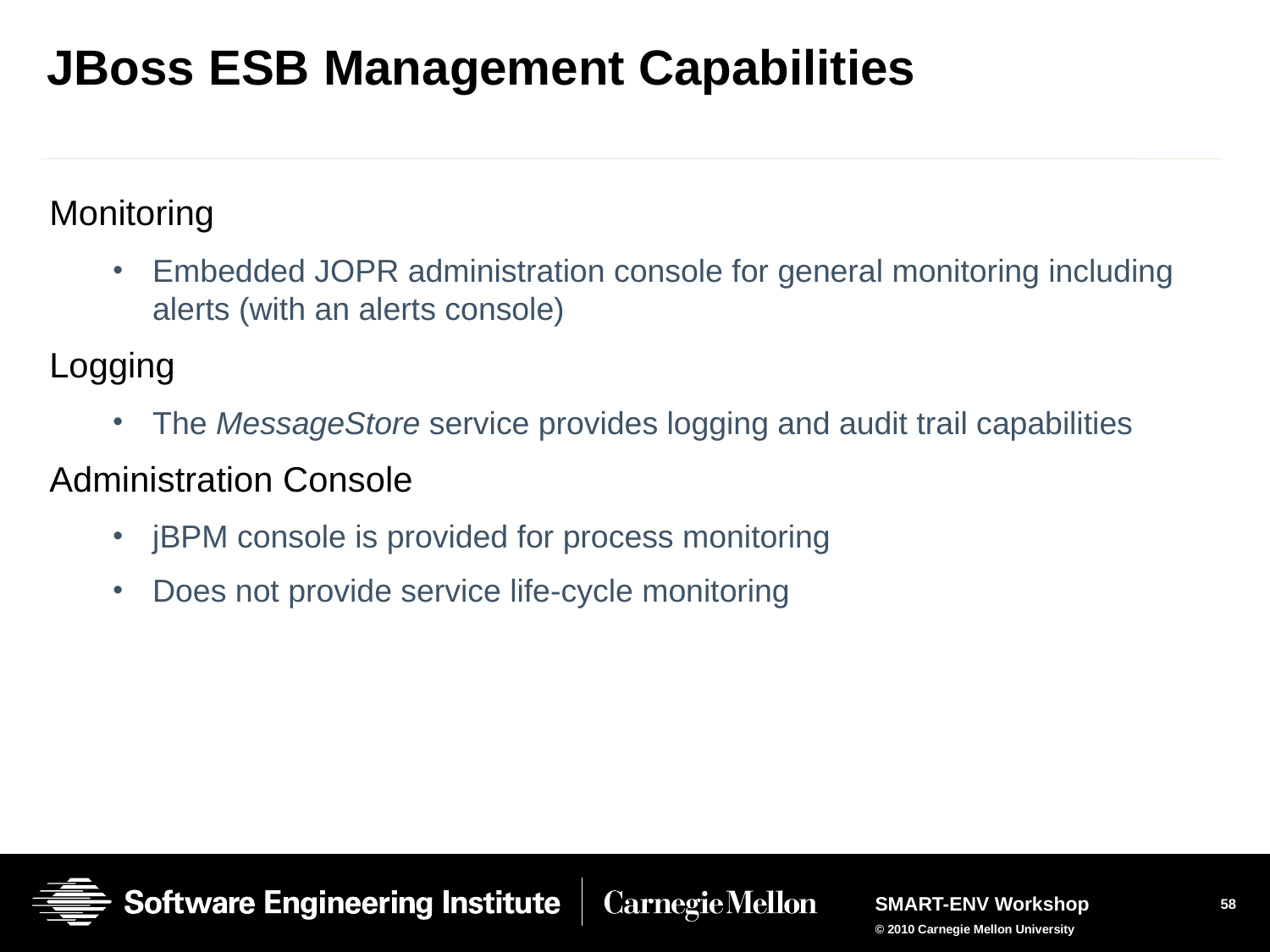

# JBoss ESB Management Capabilities
Monitoring
Embedded JOPR administration console for general monitoring including alerts (with an alerts console)
Logging
The MessageStore service provides logging and audit trail capabilities
Administration Console
jBPM console is provided for process monitoring
Does not provide service life-cycle monitoring